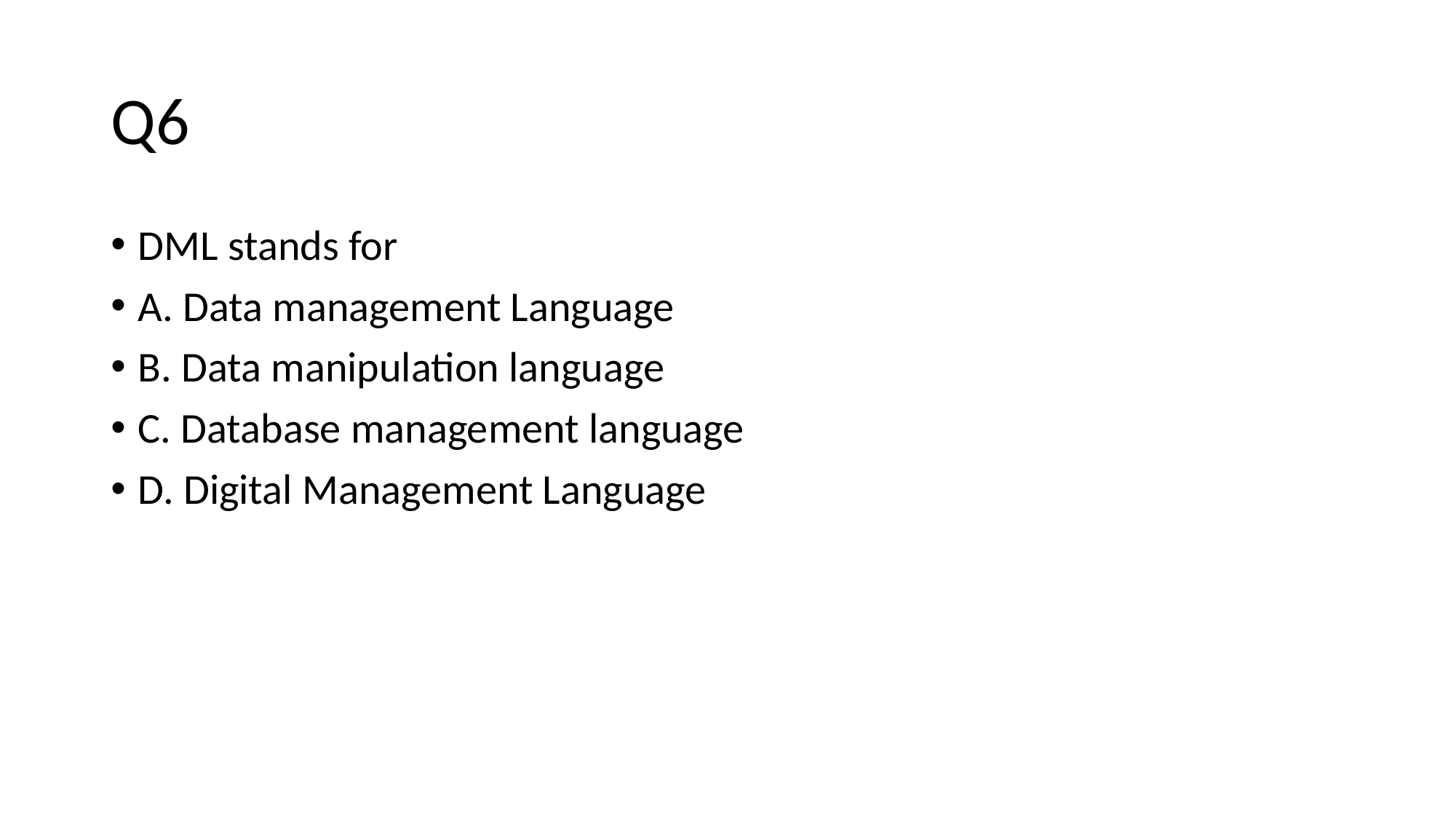

# Q6
DML stands for
A. Data management Language
B. Data manipulation language
C. Database management language
D. Digital Management Language